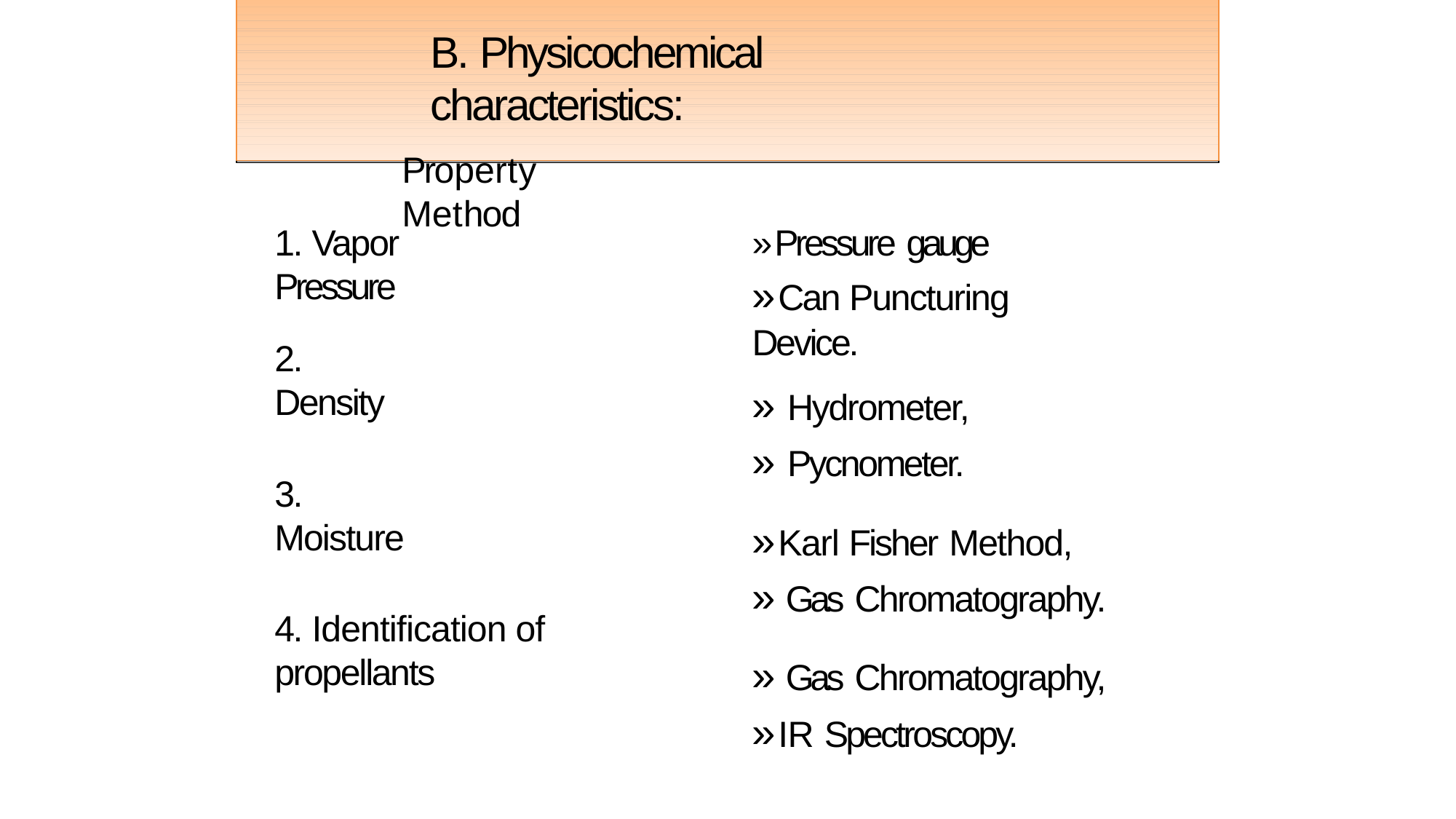

# B. Physicochemical characteristics:
Property	Method
» Pressure gauge
» Can Puncturing Device.
» Hydrometer,
» Pycnometer.
» Karl Fisher Method,
»    Gas Chromatography.
»    Gas Chromatography,
» IR Spectroscopy.
1. Vapor Pressure
2. Density
3. Moisture
4. Identification of propellants